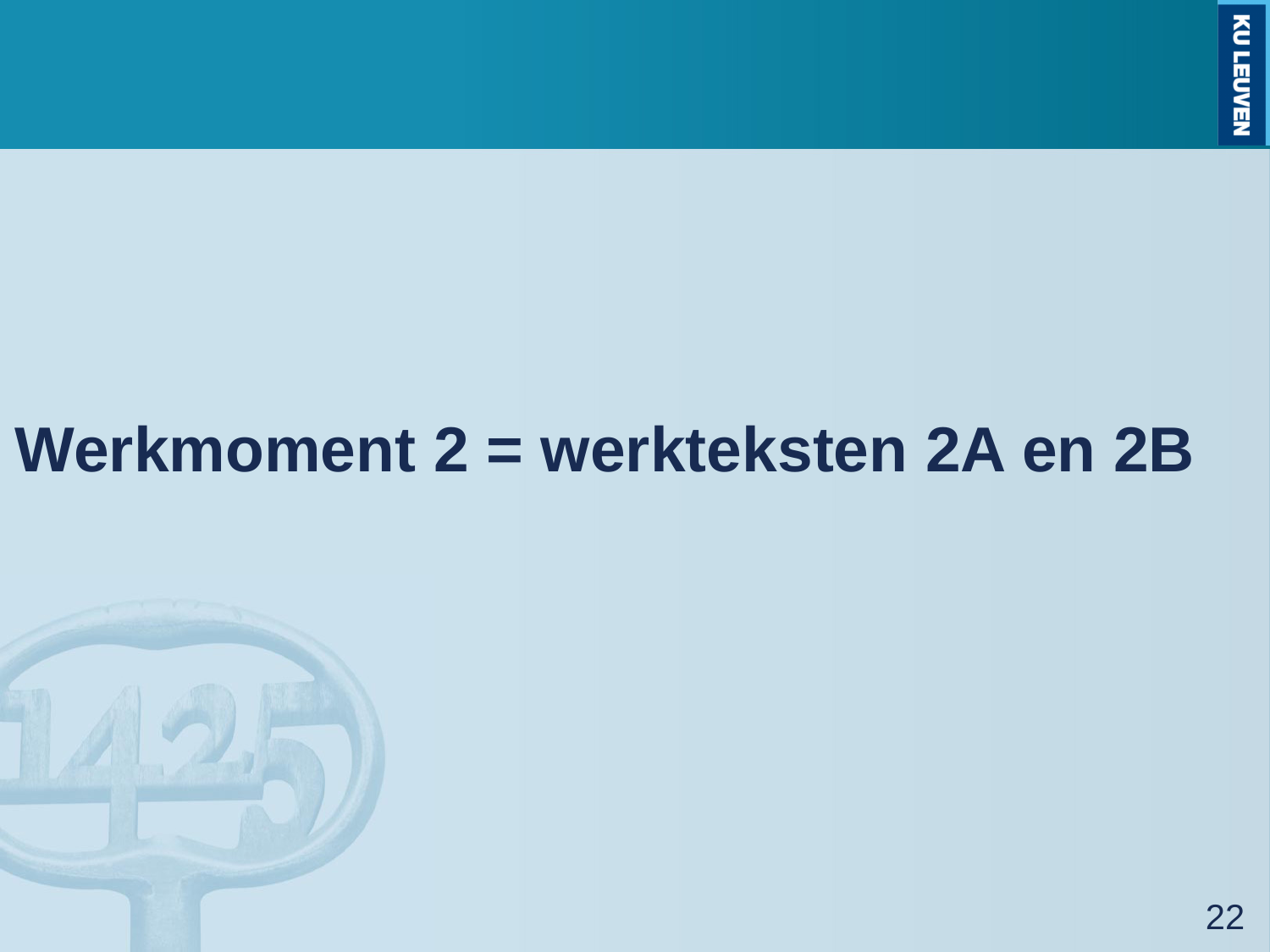

# Werkmoment 2 = werkteksten 2A en 2B

22